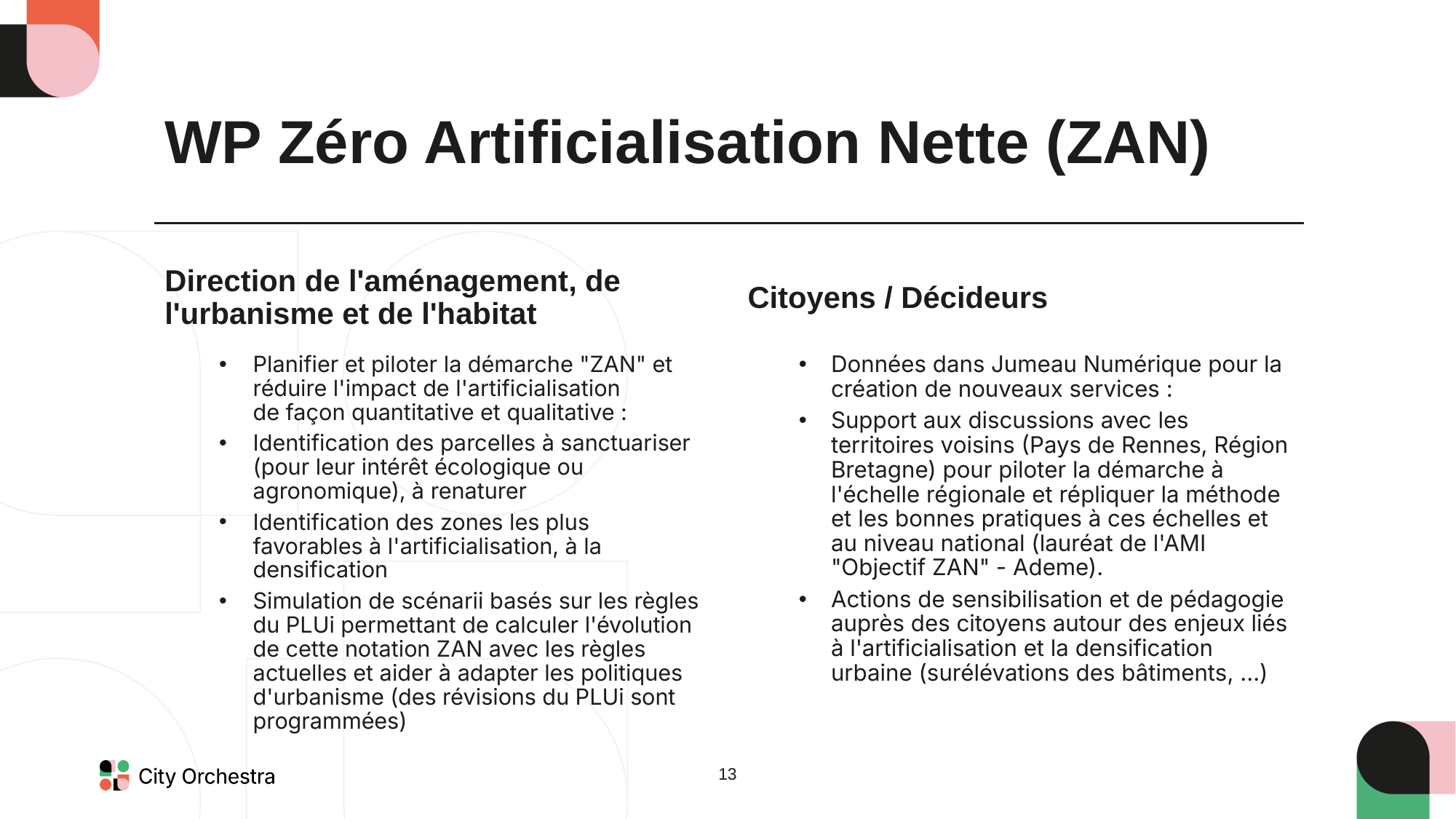

# WP Zéro Artificialisation Nette (ZAN)
Direction de l'aménagement, de l'urbanisme et de l'habitat
Citoyens / Décideurs
Planifier et piloter la démarche "ZAN" et réduire l'impact de l'artificialisation
de façon quantitative et qualitative :
Identification des parcelles à sanctuariser (pour leur intérêt écologique ou agronomique), à renaturer
Identification des zones les plus favorables à l'artificialisation, à la densification
Simulation de scénarii basés sur les règles du PLUi permettant de calculer l'évolution de cette notation ZAN avec les règles actuelles et aider à adapter les politiques d'urbanisme (des révisions du PLUi sont programmées)
Données dans Jumeau Numérique pour la création de nouveaux services :
Support aux discussions avec les territoires voisins (Pays de Rennes, Région Bretagne) pour piloter la démarche à l'échelle régionale et répliquer la méthode et les bonnes pratiques à ces échelles et au niveau national (lauréat de l'AMI "Objectif ZAN" - Ademe).
Actions de sensibilisation et de pédagogie auprès des citoyens autour des enjeux liés à l'artificialisation et la densification urbaine (surélévations des bâtiments, …)

13